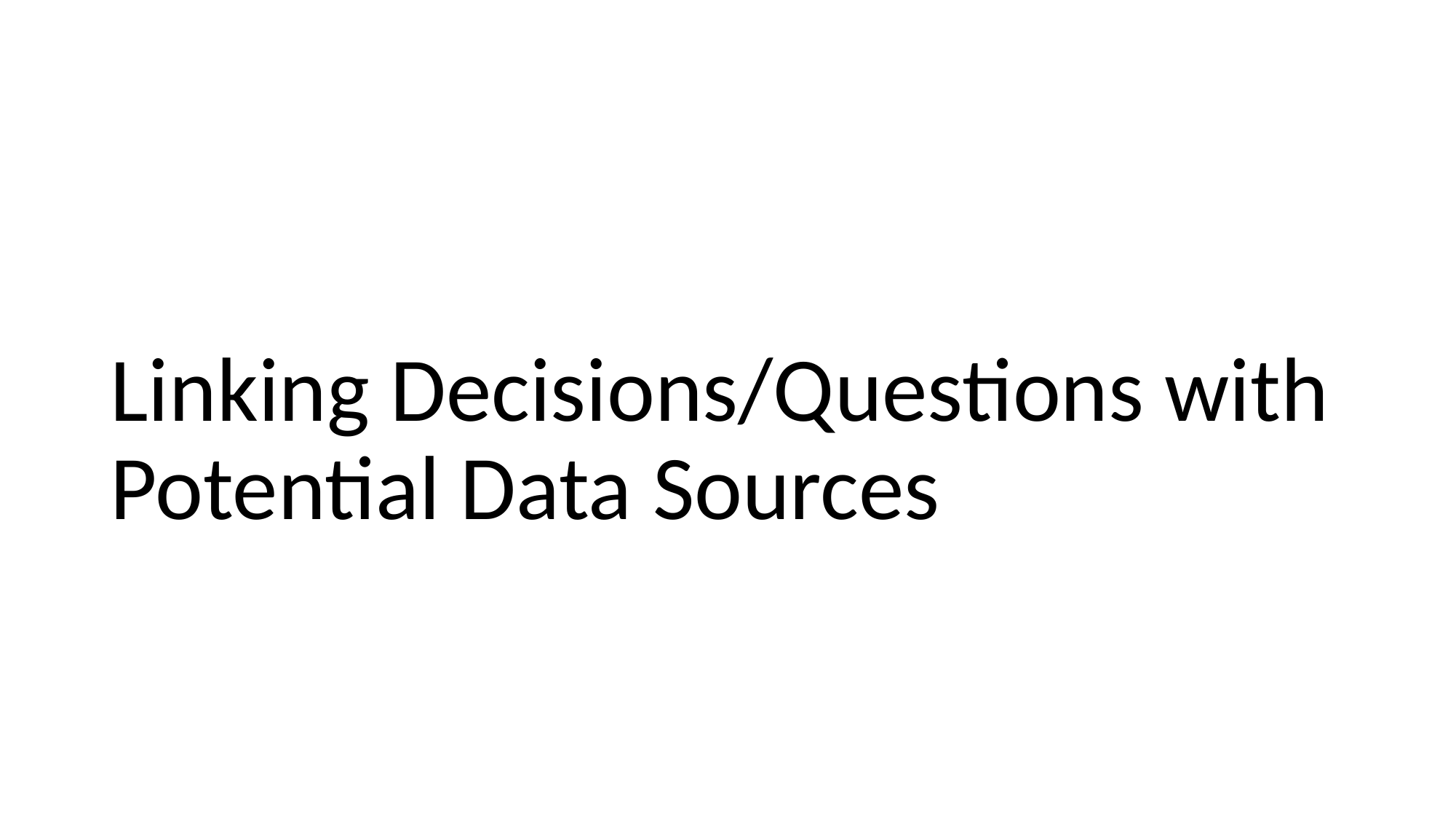

# Linking Decisions/Questions with Potential Data Sources